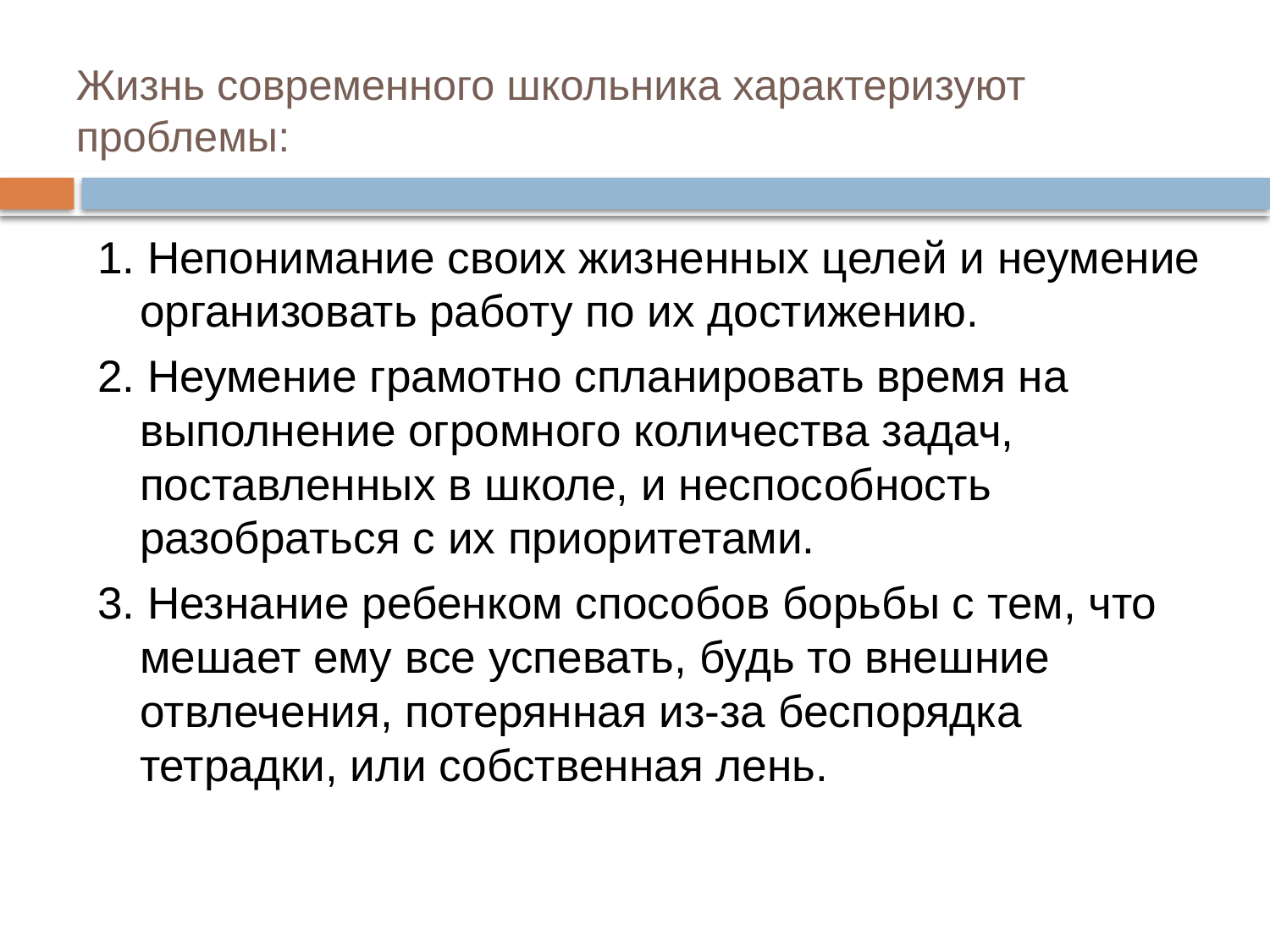

# Жизнь современного школьника характеризуют проблемы:
1. Непонимание своих жизненных целей и неумение организовать работу по их достижению.
2. Неумение грамотно спланировать время на выполнение огром­ного количества задач, поставленных в школе, и неспособность разобраться с их приоритетами.
3. Незнание ребенком способов борьбы с тем, что мешает ему все успевать, будь то внешние отвлечения, потерянная из-за беспо­рядка тетрадки, или собственная лень.